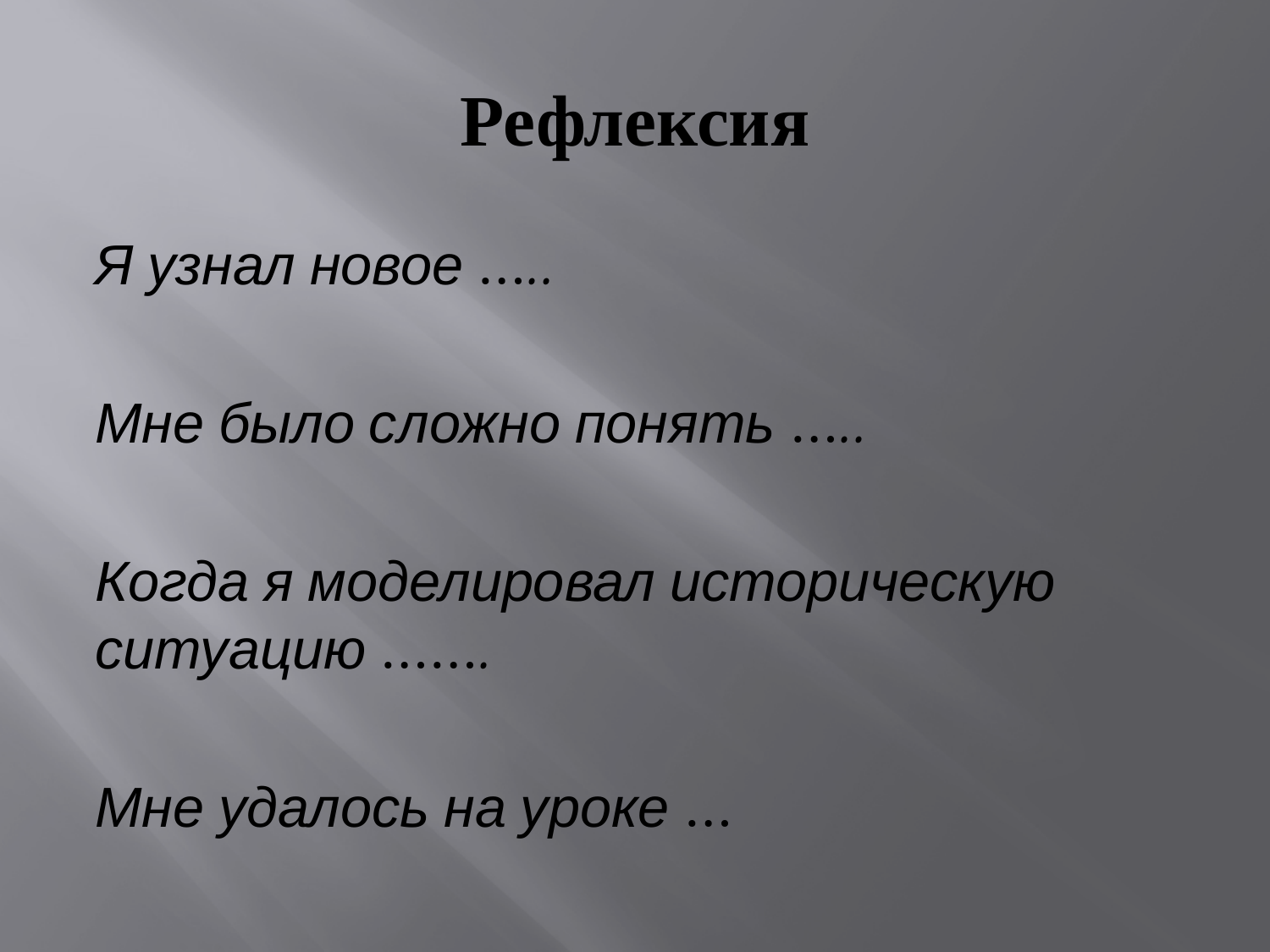

# Рефлексия
Я узнал новое …..

Мне было сложно понять …..

Когда я моделировал историческую ситуацию …….

Мне удалось на уроке …